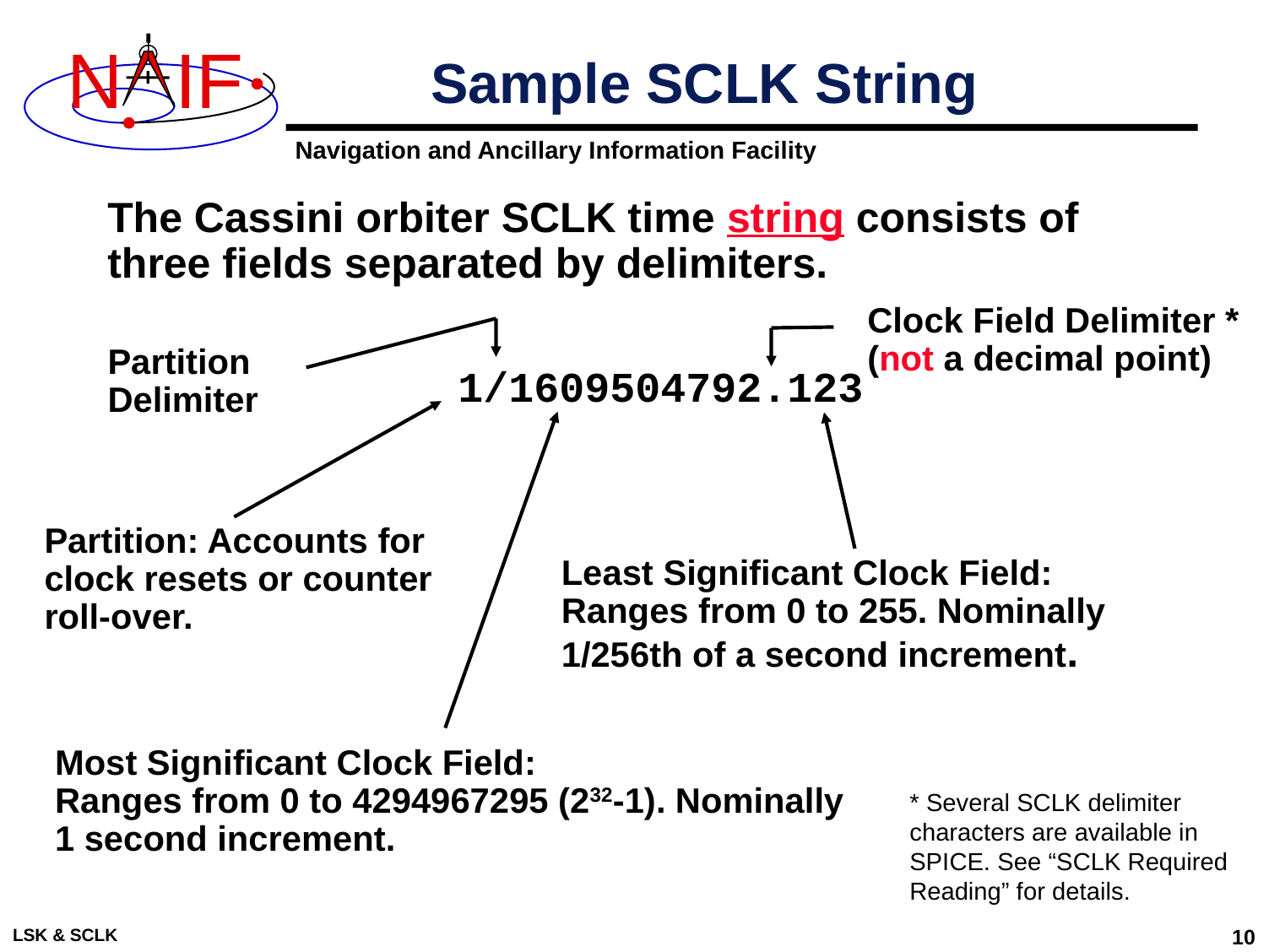

# Sample SCLK String
The Cassini orbiter SCLK time string consists of three fields separated by delimiters.
Clock Field Delimiter * (not a decimal point)

Partition
Delimiter
1/1609504792.123

Partition: Accounts for clock resets or counter roll-over.
Least Significant Clock Field:
Ranges from 0 to 255. Nominally 1/256th of a second increment.
Most Significant Clock Field:
Ranges from 0 to 4294967295 (232-1). Nominally 1 second increment.
* Several SCLK delimiter characters are available in SPICE. See “SCLK Required Reading” for details.
LSK & SCLK
10